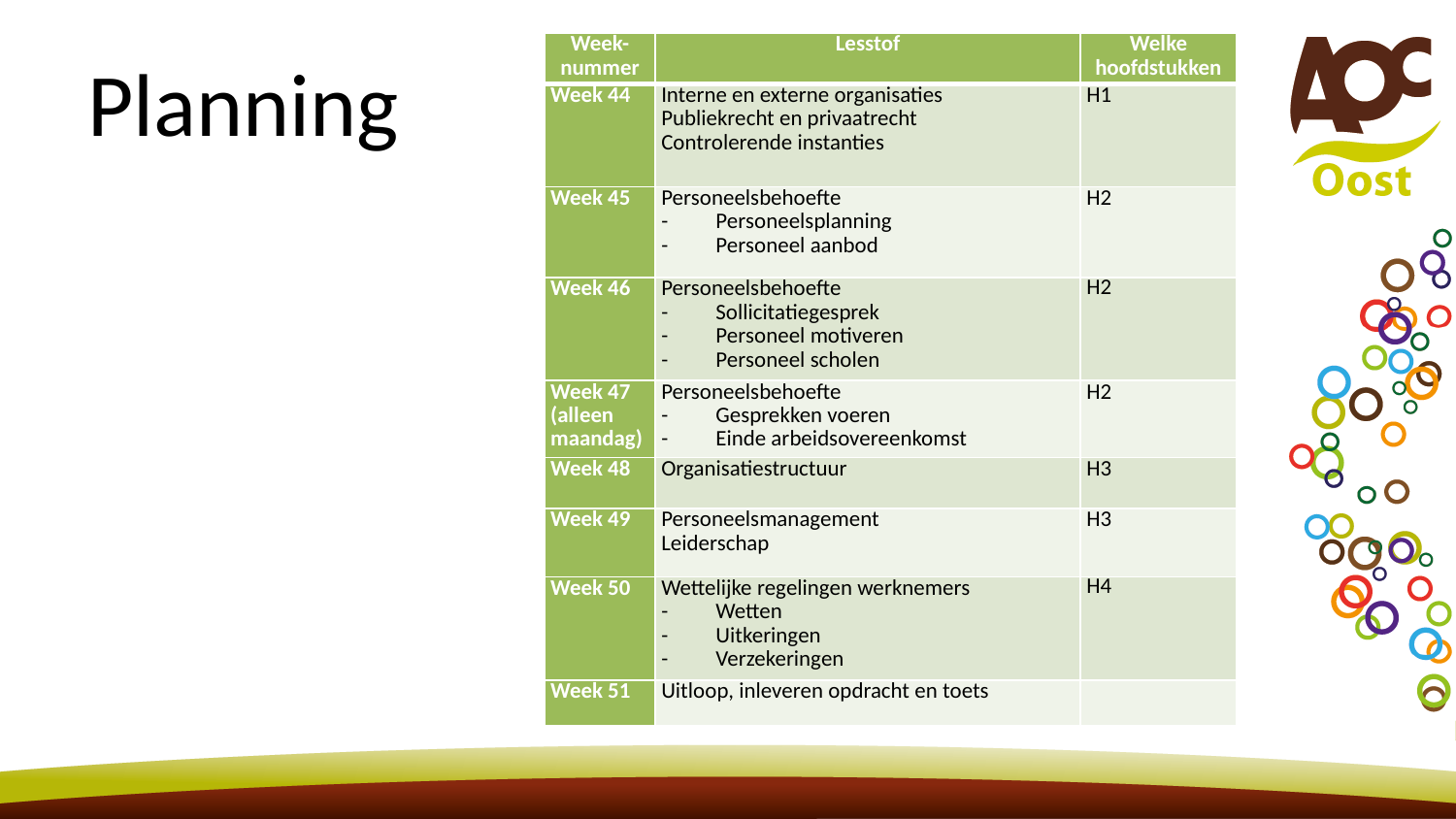

# Planning
| Week- nummer | Lesstof | Welke hoofdstukken |
| --- | --- | --- |
| Week 44 | Interne en externe organisaties Publiekrecht en privaatrecht Controlerende instanties | H1 |
| Week 45 | Personeelsbehoefte Personeelsplanning Personeel aanbod | H2 |
| Week 46 | Personeelsbehoefte Sollicitatiegesprek Personeel motiveren Personeel scholen | H2 |
| Week 47 (alleen maandag) | Personeelsbehoefte Gesprekken voeren Einde arbeidsovereenkomst | H2 |
| Week 48 | Organisatiestructuur | H3 |
| Week 49 | Personeelsmanagement Leiderschap | H3 |
| Week 50 | Wettelijke regelingen werknemers Wetten Uitkeringen Verzekeringen | H4 |
| Week 51 | Uitloop, inleveren opdracht en toets |  |